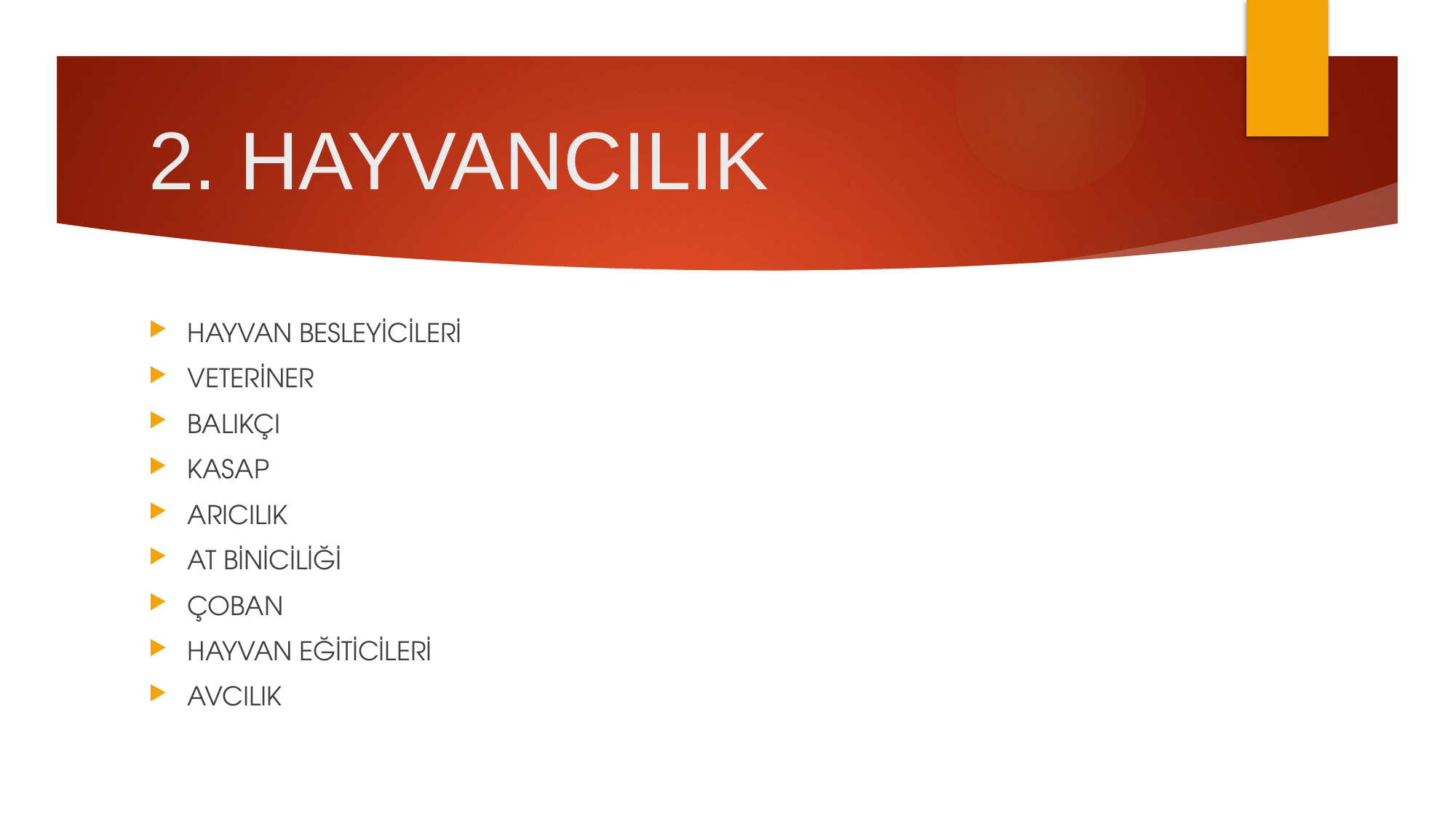

# 2. HAYVANCILIK
HAYVAN BESLEYİCİLERİ
VETERİNER
BALIKÇI
KASAP
ARICILIK
AT BİNİCİLİĞİ
ÇOBAN
HAYVAN EĞİTİCİLERİ
AVCILIK